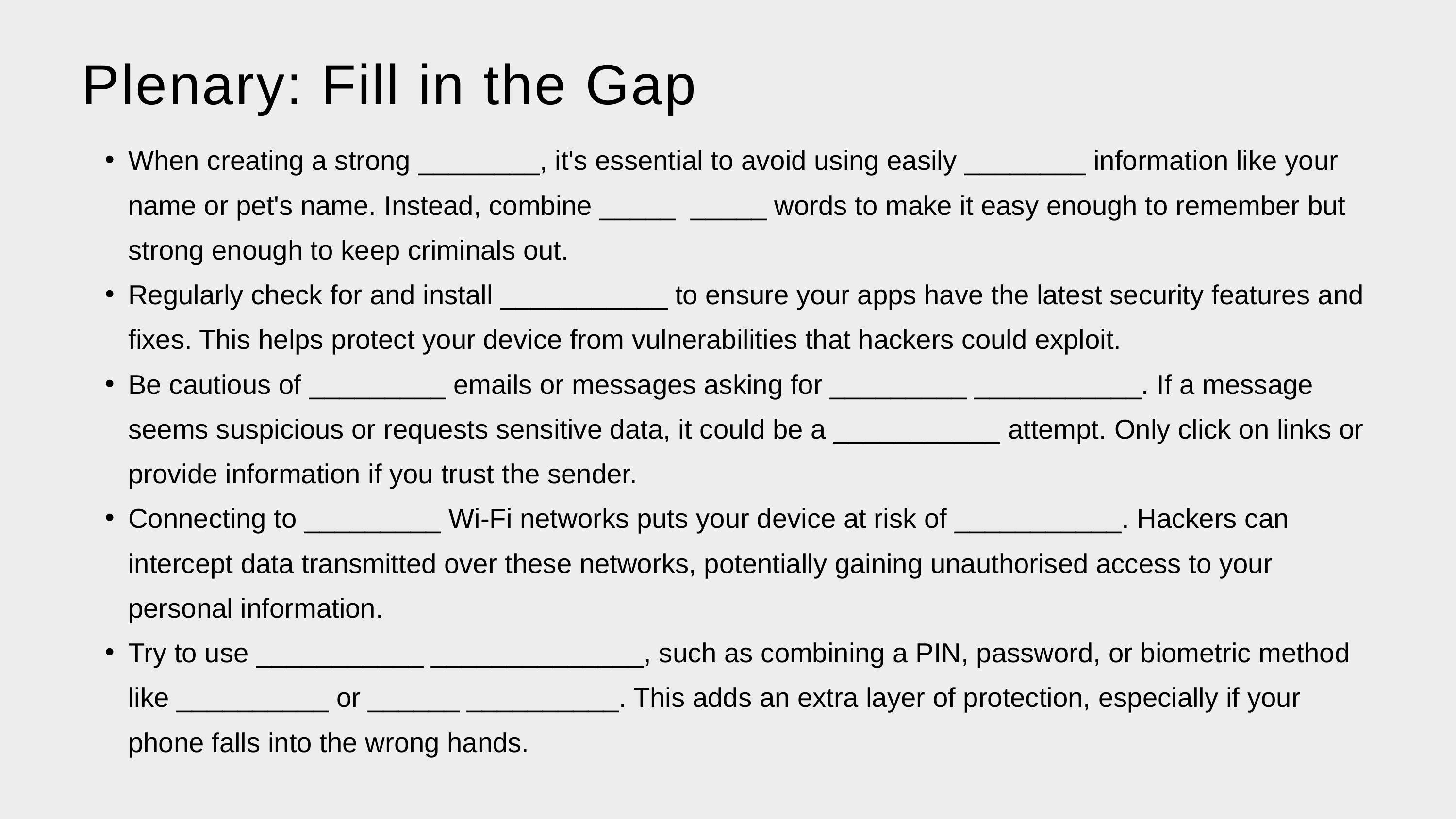

Plenary: Fill in the Gap
When creating a strong ________, it's essential to avoid using easily ________ information like your name or pet's name. Instead, combine _____  _____ words to make it easy enough to remember but strong enough to keep criminals out.
Regularly check for and install ___________ to ensure your apps have the latest security features and fixes. This helps protect your device from vulnerabilities that hackers could exploit.
Be cautious of _________ emails or messages asking for _________ ___________. If a message seems suspicious or requests sensitive data, it could be a ___________ attempt. Only click on links or provide information if you trust the sender.
Connecting to _________ Wi-Fi networks puts your device at risk of ___________. Hackers can intercept data transmitted over these networks, potentially gaining unauthorised access to your personal information.
Try to use ___________ ______________, such as combining a PIN, password, or biometric method like __________ or ______ __________. This adds an extra layer of protection, especially if your phone falls into the wrong hands.